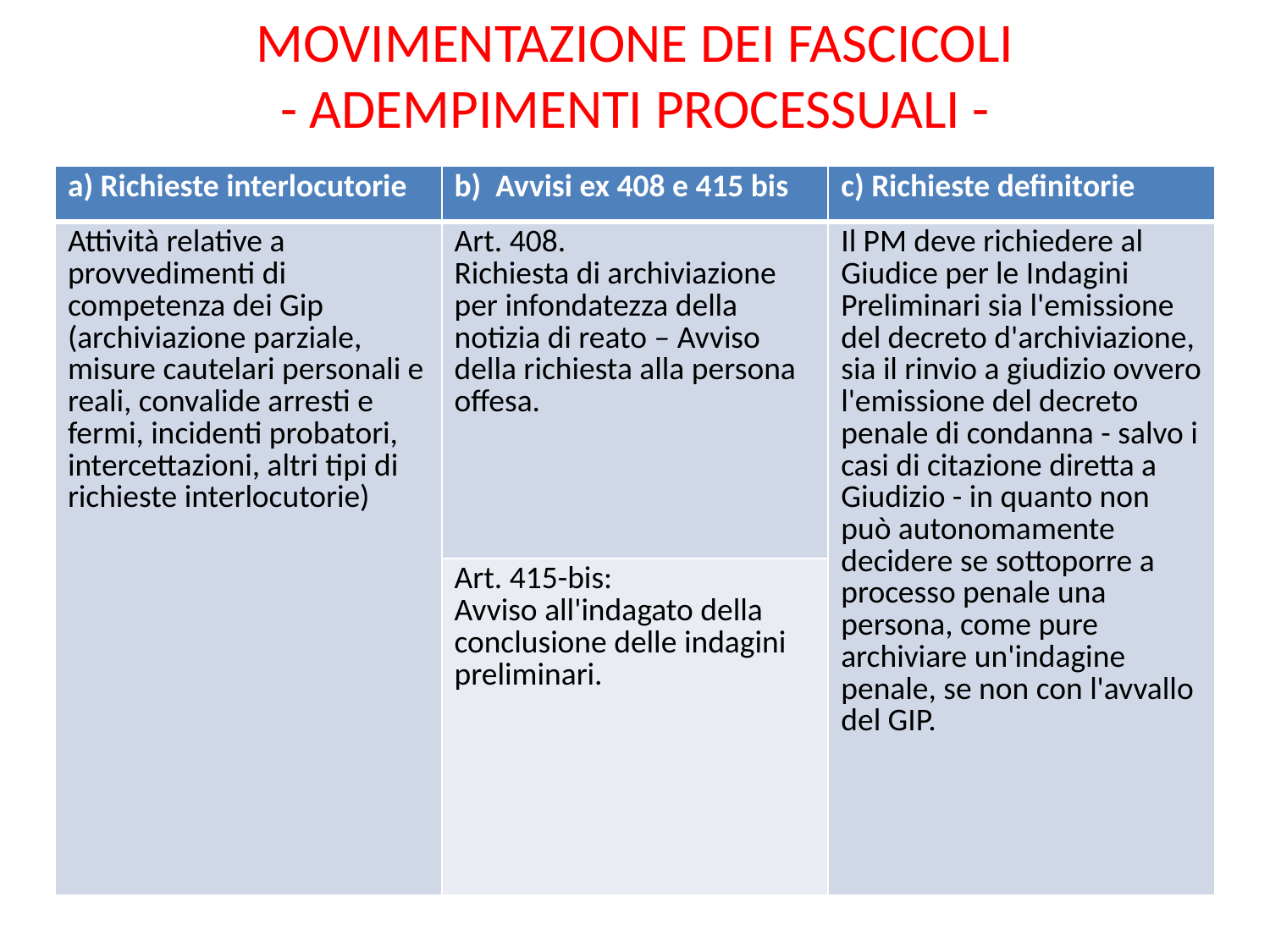

# MOVIMENTAZIONE DEI FASCICOLI - ADEMPIMENTI PROCESSUALI -
| a) Richieste interlocutorie | b) Avvisi ex 408 e 415 bis | c) Richieste definitorie |
| --- | --- | --- |
| Attività relative a provvedimenti di competenza dei Gip (archiviazione parziale, misure cautelari personali e reali, convalide arresti e fermi, incidenti probatori, intercettazioni, altri tipi di richieste interlocutorie) | Art. 408. Richiesta di archiviazione per infondatezza della notizia di reato – Avviso della richiesta alla persona offesa. | Il PM deve richiedere al Giudice per le Indagini Preliminari sia l'emissione del decreto d'archiviazione, sia il rinvio a giudizio ovvero l'emissione del decreto penale di condanna - salvo i casi di citazione diretta a Giudizio - in quanto non può autonomamente decidere se sottoporre a processo penale una persona, come pure archiviare un'indagine penale, se non con l'avvallo del GIP. |
|  | Art. 415-bis: Avviso all'indagato della conclusione delle indagini preliminari. |  |